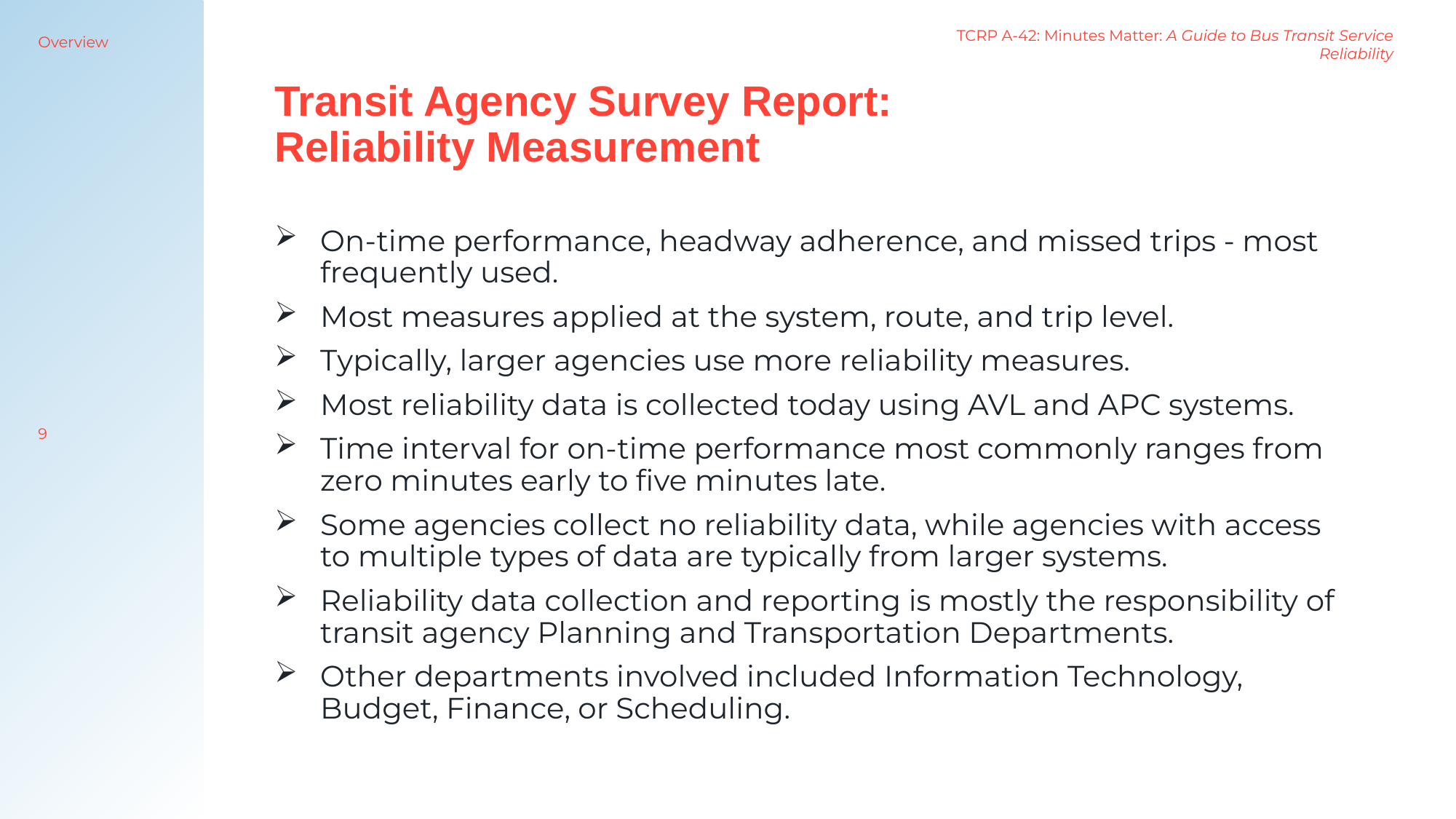

TCRP A-42: Minutes Matter: A Guide to Bus Transit Service Reliability
Overview
Transit Agency Survey Report:
Reliability Measurement
On-time performance, headway adherence, and missed trips - most frequently used.
Most measures applied at the system, route, and trip level.
Typically, larger agencies use more reliability measures.
Most reliability data is collected today using AVL and APC systems.
Time interval for on-time performance most commonly ranges from zero minutes early to five minutes late.
Some agencies collect no reliability data, while agencies with access to multiple types of data are typically from larger systems.
Reliability data collection and reporting is mostly the responsibility of transit agency Planning and Transportation Departments.
Other departments involved included Information Technology, Budget, Finance, or Scheduling.
9